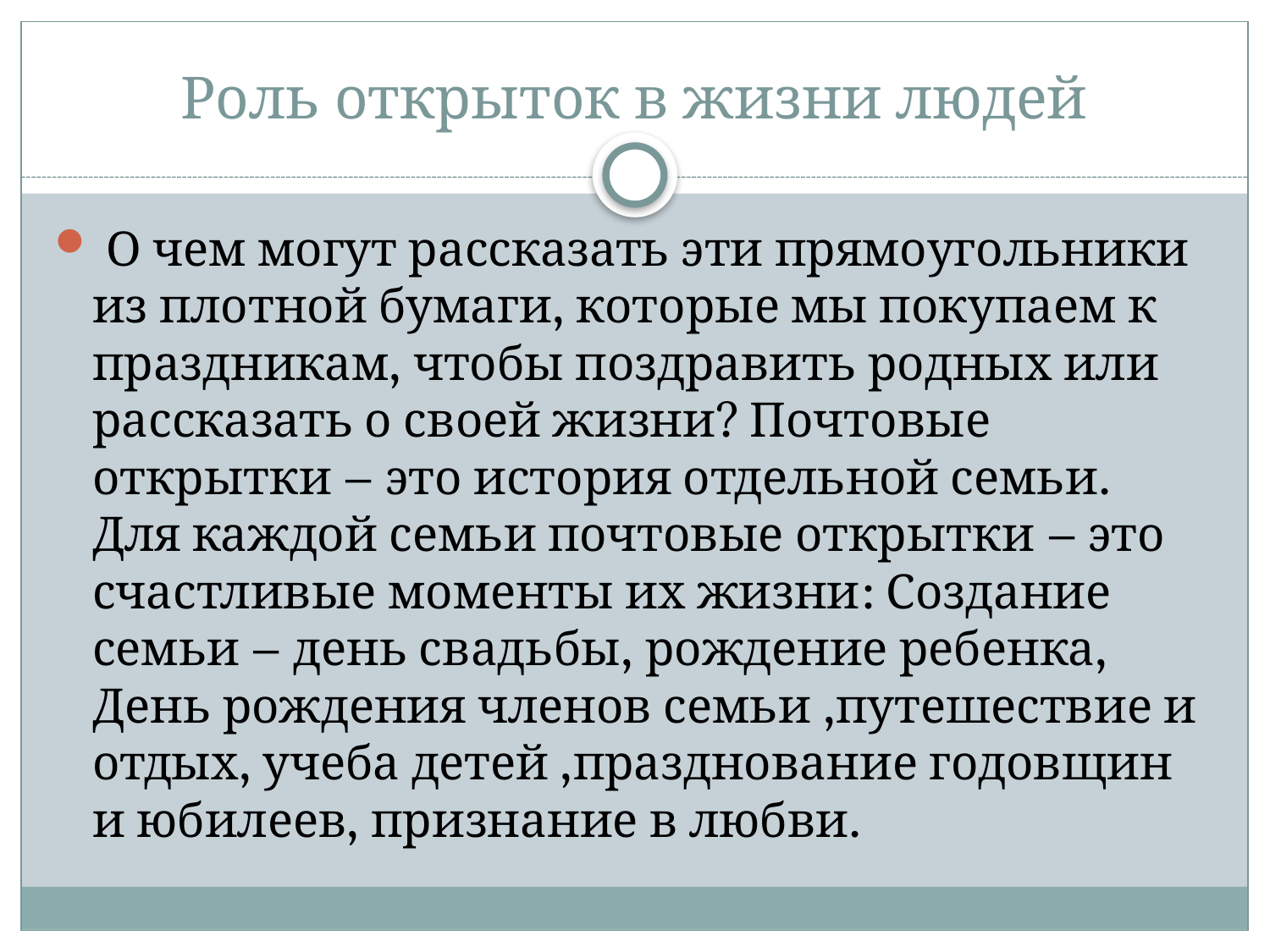

# Роль открыток в жизни людей
 О чем могут рассказать эти прямоугольники из плотной бумаги, которые мы покупаем к праздникам, чтобы поздравить родных или рассказать о своей жизни? Почтовые открытки – это история отдельной семьи. Для каждой семьи почтовые открытки – это счастливые моменты их жизни: Создание семьи – день свадьбы, рождение ребенка, День рождения членов семьи ,путешествие и отдых, учеба детей ,празднование годовщин и юбилеев, признание в любви.